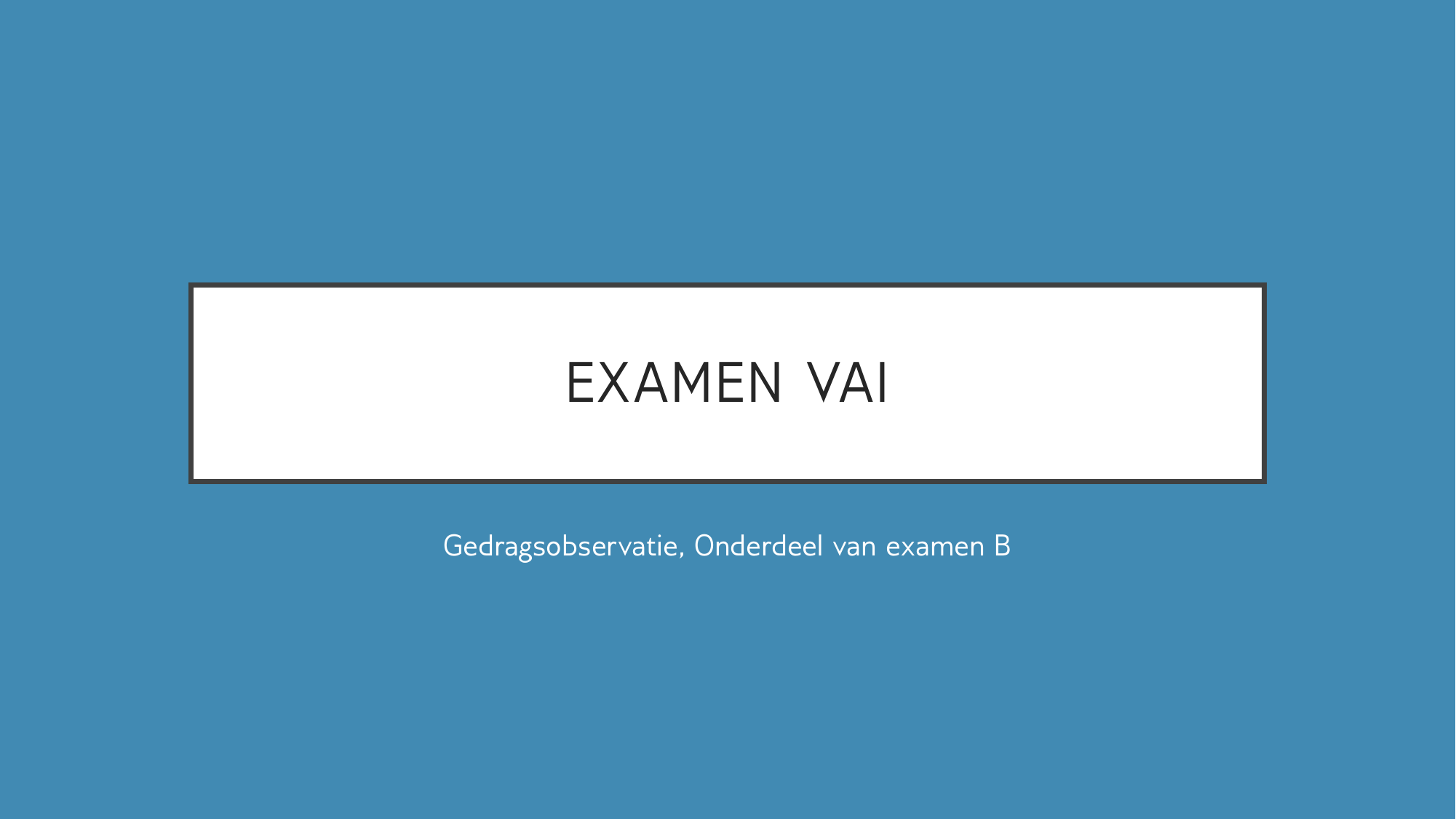

# Examen VAI
Gedragsobservatie, Onderdeel van examen B